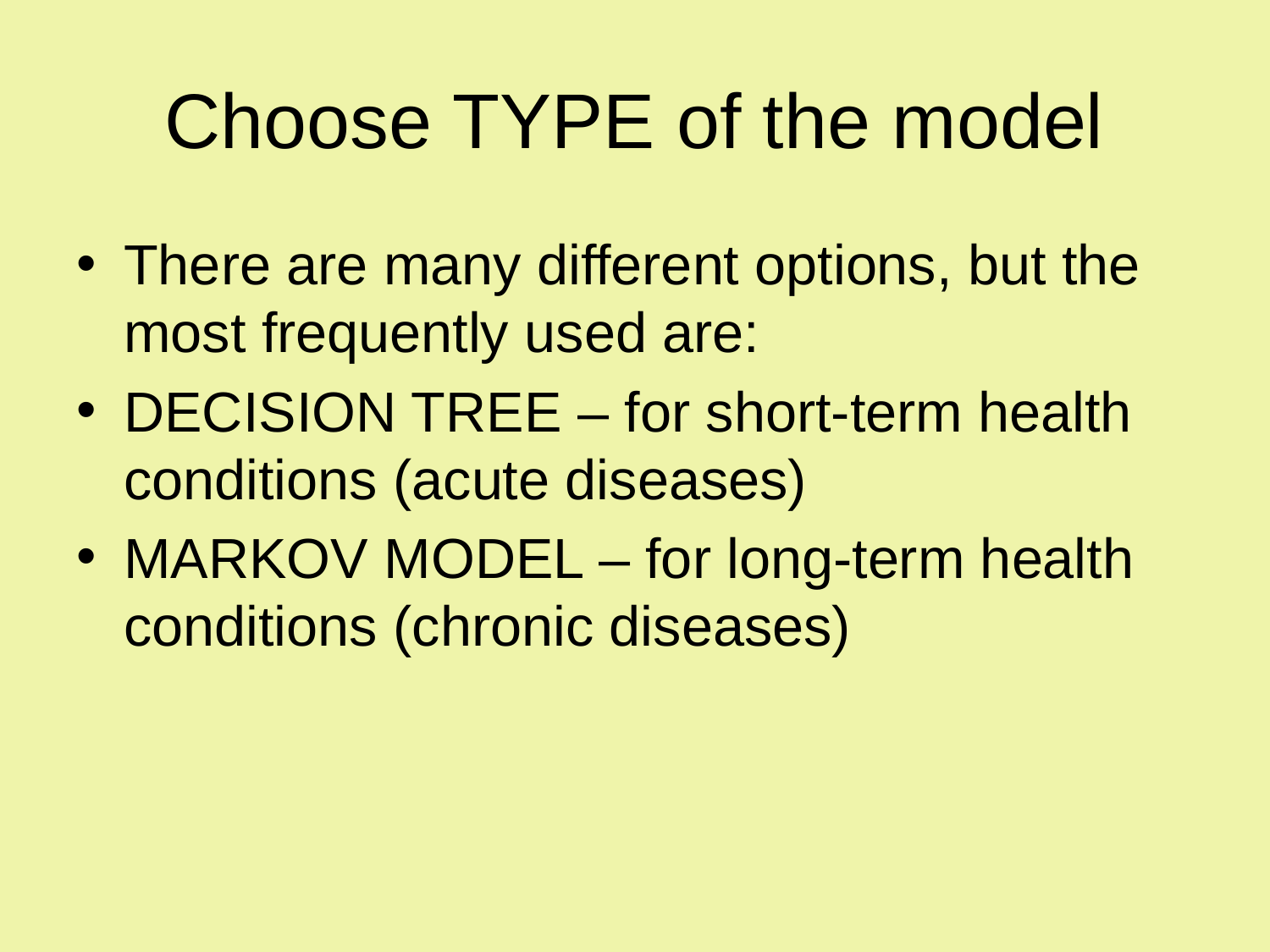

# Choose TYPE of the model
There are many different options, but the most frequently used are:
DECISION TREE – for short-term health conditions (acute diseases)
MARKOV MODEL – for long-term health conditions (chronic diseases)